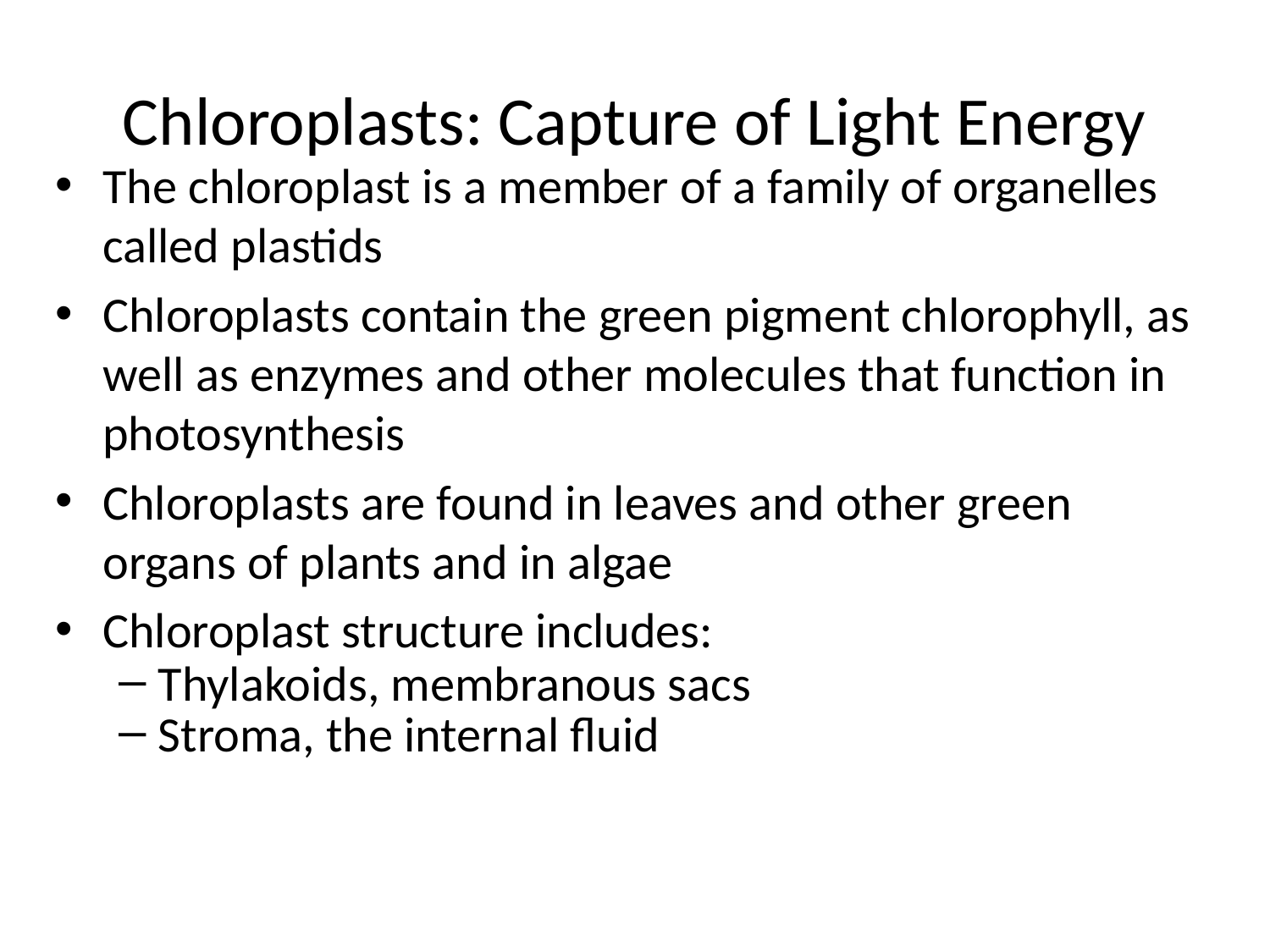

# Chloroplasts: Capture of Light Energy
The chloroplast is a member of a family of organelles called plastids
Chloroplasts contain the green pigment chlorophyll, as well as enzymes and other molecules that function in photosynthesis
Chloroplasts are found in leaves and other green organs of plants and in algae
Chloroplast structure includes:
Thylakoids, membranous sacs
Stroma, the internal fluid